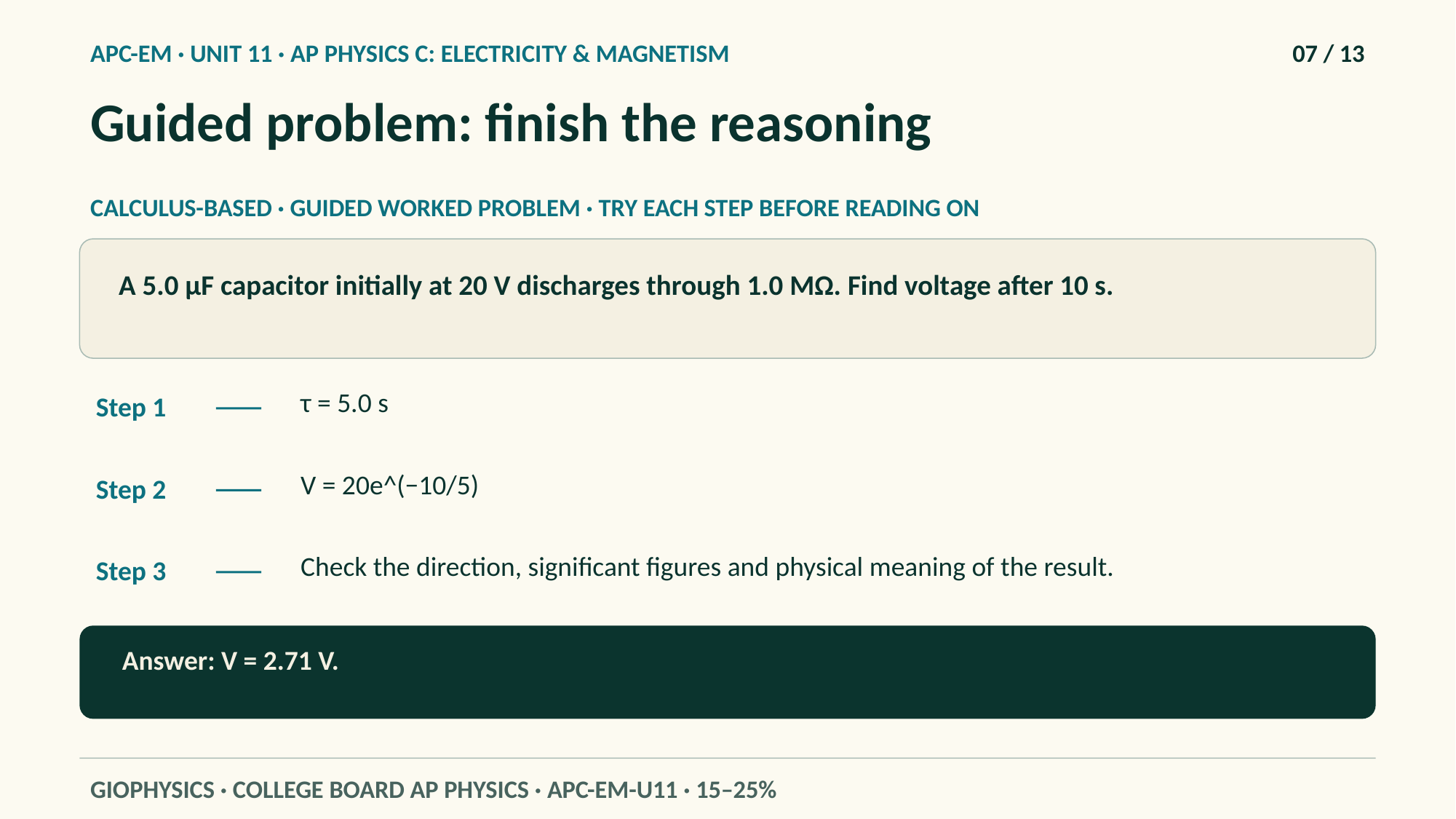

APC-EM · UNIT 11 · AP PHYSICS C: ELECTRICITY & MAGNETISM
07 / 13
Guided problem: finish the reasoning
CALCULUS-BASED · GUIDED WORKED PROBLEM · TRY EACH STEP BEFORE READING ON

A 5.0 μF capacitor initially at 20 V discharges through 1.0 MΩ. Find voltage after 10 s.
τ = 5.0 s
Step 1

V = 20e^(−10/5)
Step 2

Check the direction, significant figures and physical meaning of the result.
Step 3

Answer: V = 2.71 V.

GIOPHYSICS · COLLEGE BOARD AP PHYSICS · APC-EM-U11 · 15–25%